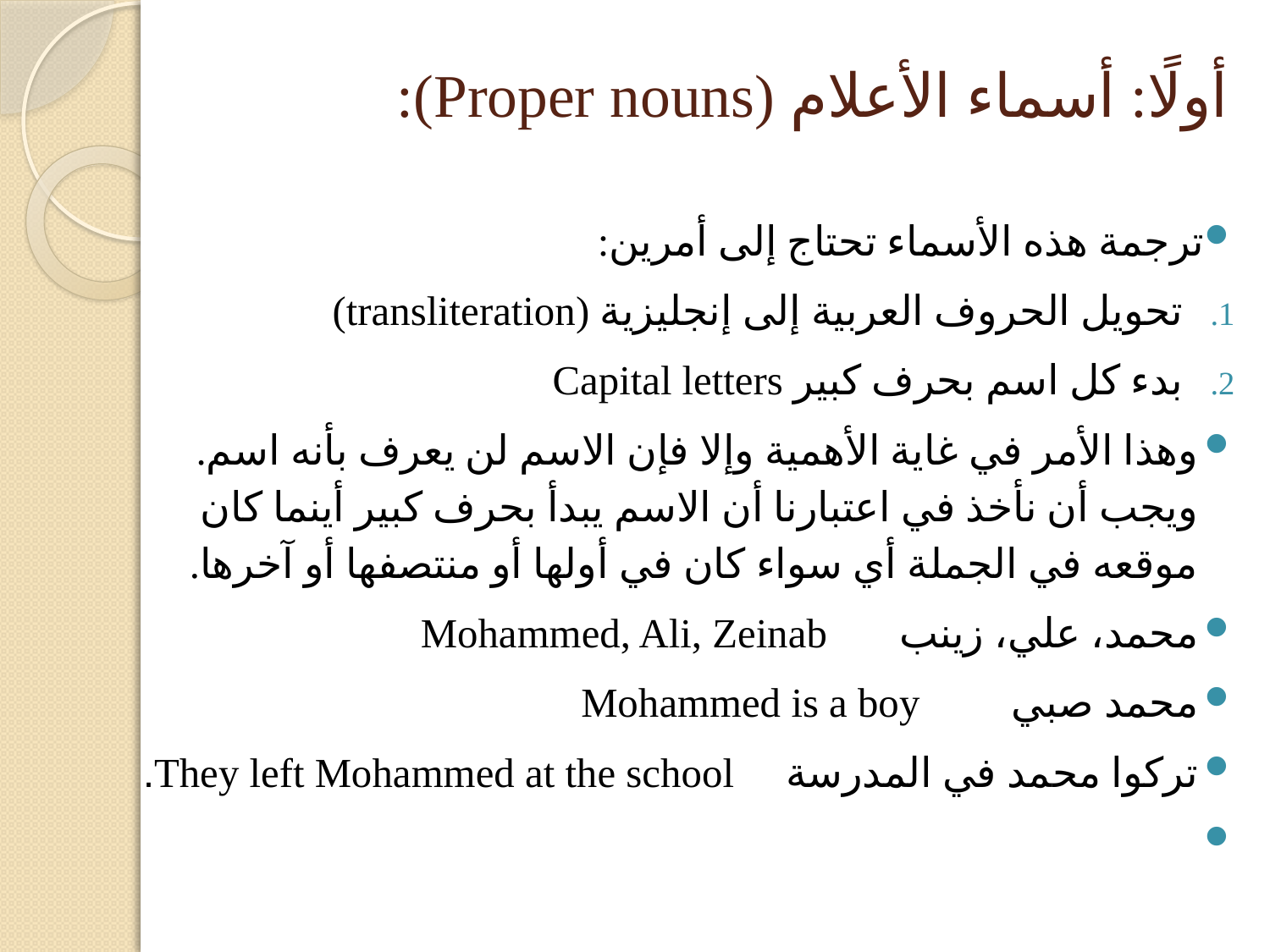

# أولًا: أسماء الأعلام (Proper nouns):
ترجمة هذه الأسماء تحتاج إلى أمرين:
تحويل الحروف العربية إلى إنجليزية (transliteration)
بدء كل اسم بحرف كبير Capital letters
وهذا الأمر في غاية الأهمية وإلا فإن الاسم لن يعرف بأنه اسم. ويجب أن نأخذ في اعتبارنا أن الاسم يبدأ بحرف كبير أينما كان موقعه في الجملة أي سواء كان في أولها أو منتصفها أو آخرها.
محمد، علي، زينب		Mohammed, Ali, Zeinab
محمد صبي			Mohammed is a boy
تركوا محمد في المدرسة		They left Mohammed at the school.